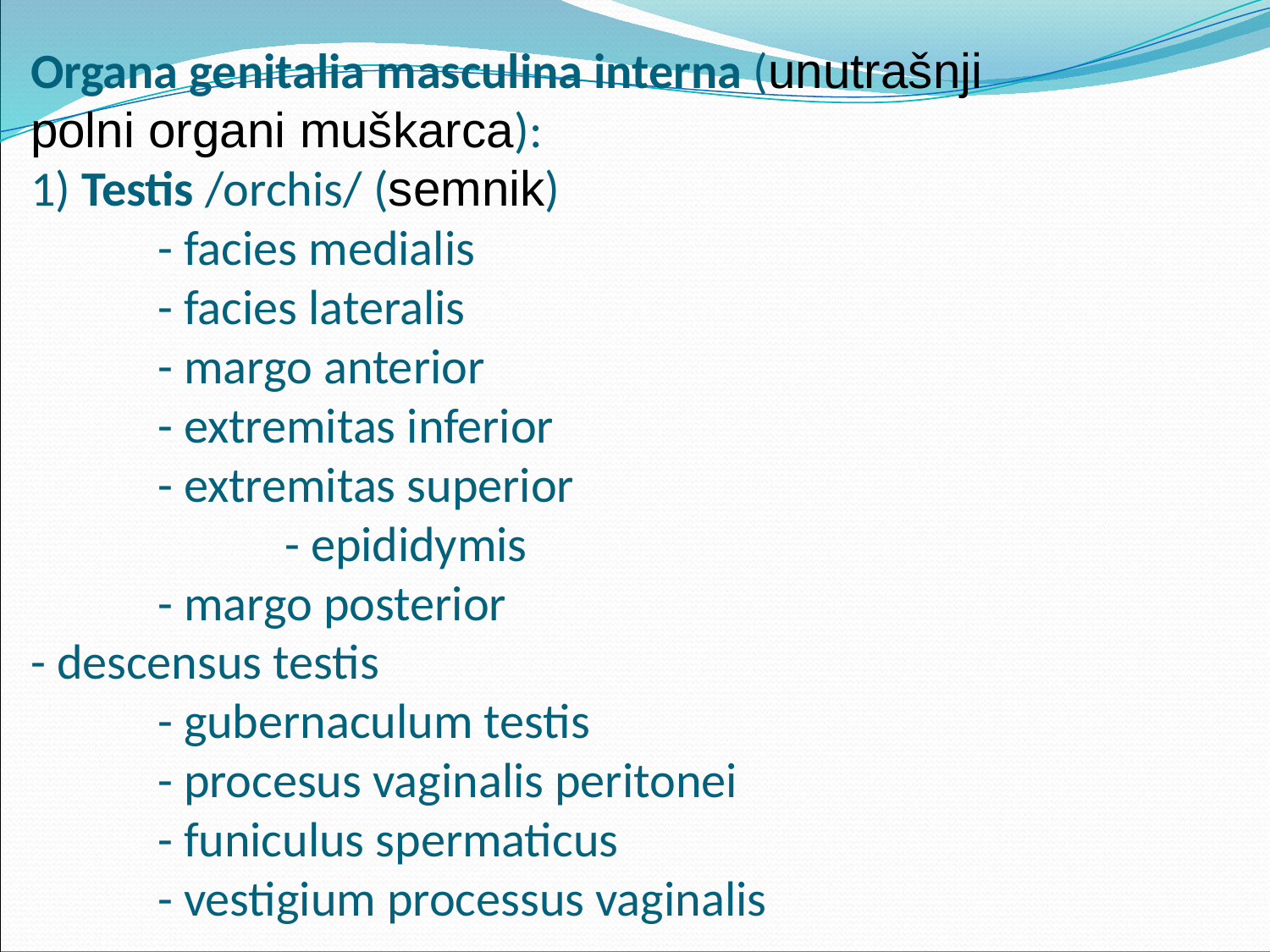

# Organa genitalia masculina interna (unutrašnji polni organi muškarca): 1) Testis /orchis/ (semnik) - facies medialis - facies lateralis - margo anterior - extremitas inferior - extremitas superior - epididymis - margo posterior - descensus testis - gubernaculum testis - procesus vaginalis peritonei - funiculus spermaticus - vestigium processus vaginalis